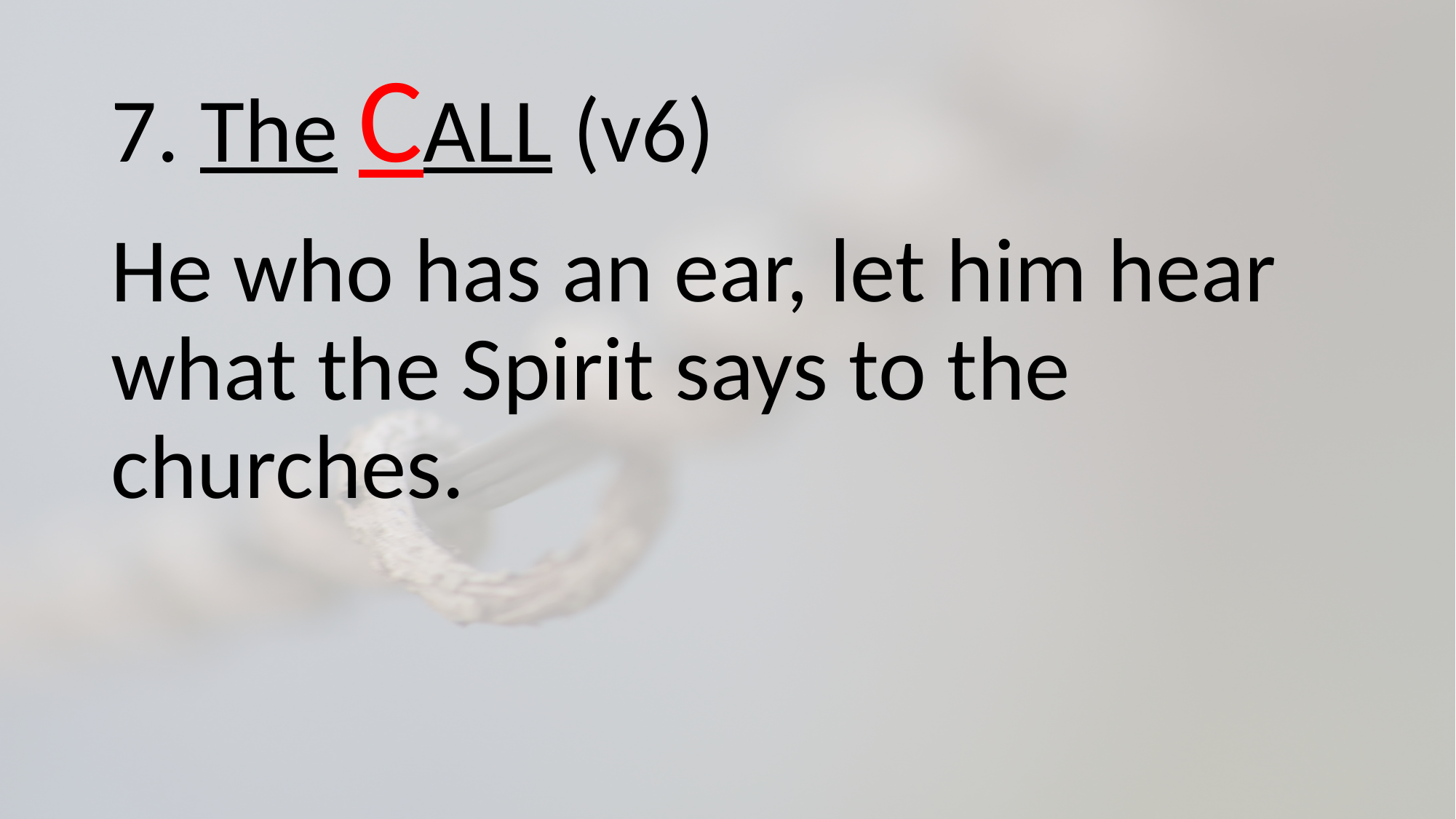

# 7. The CALL (v6)
He who has an ear, let him hear what the Spirit says to the churches.